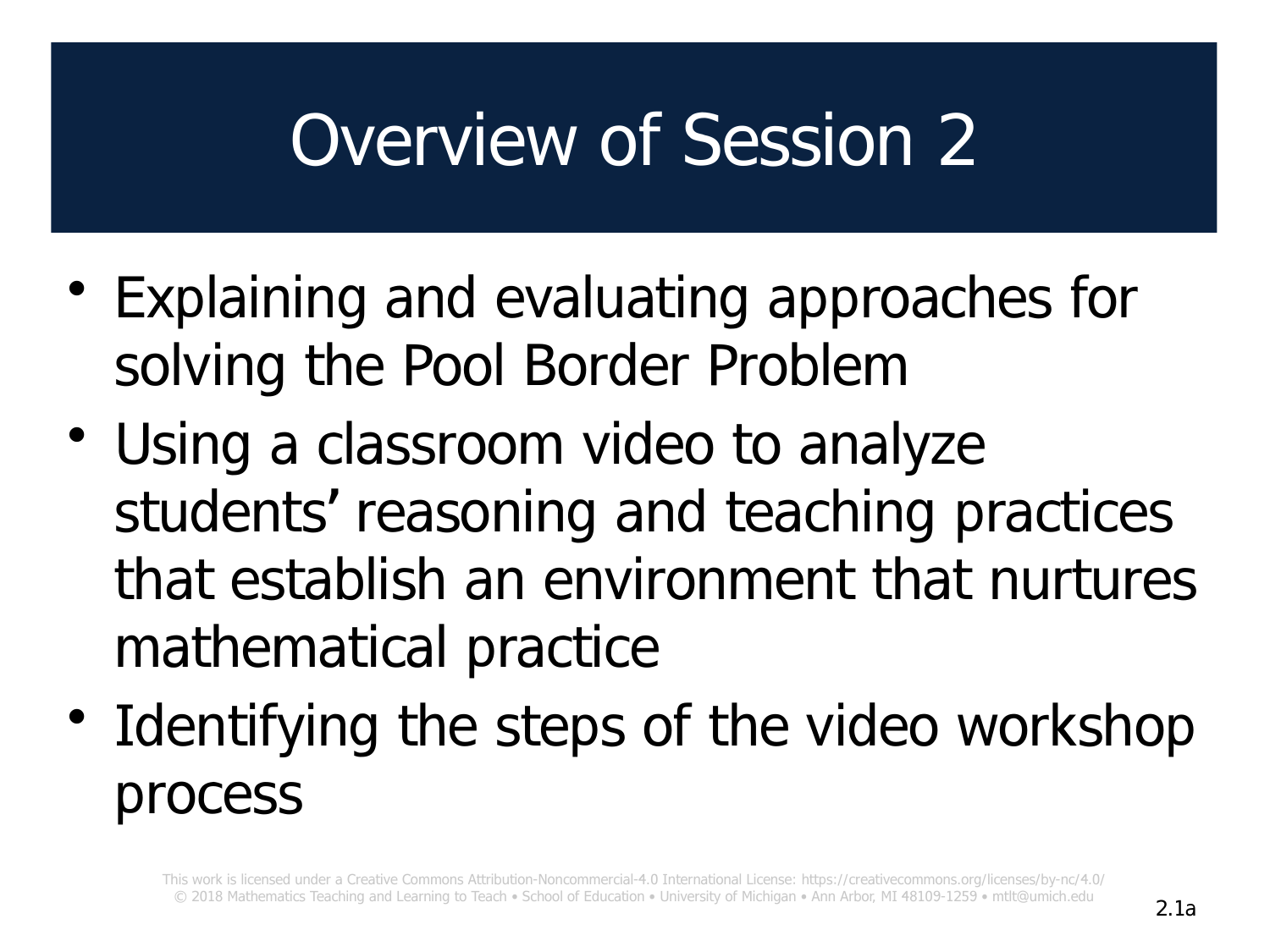

# Overview of Session 2
Explaining and evaluating approaches for solving the Pool Border Problem
Using a classroom video to analyze students’ reasoning and teaching practices that establish an environment that nurtures mathematical practice
Identifying the steps of the video workshop process

This work is licensed under a Creative Commons Attribution-Noncommercial-4.0 International License: https://creativecommons.org/licenses/by-nc/4.0/
© 2018 Mathematics Teaching and Learning to Teach • School of Education • University of Michigan • Ann Arbor, MI 48109-1259 • mtlt@umich.edu
2.1a